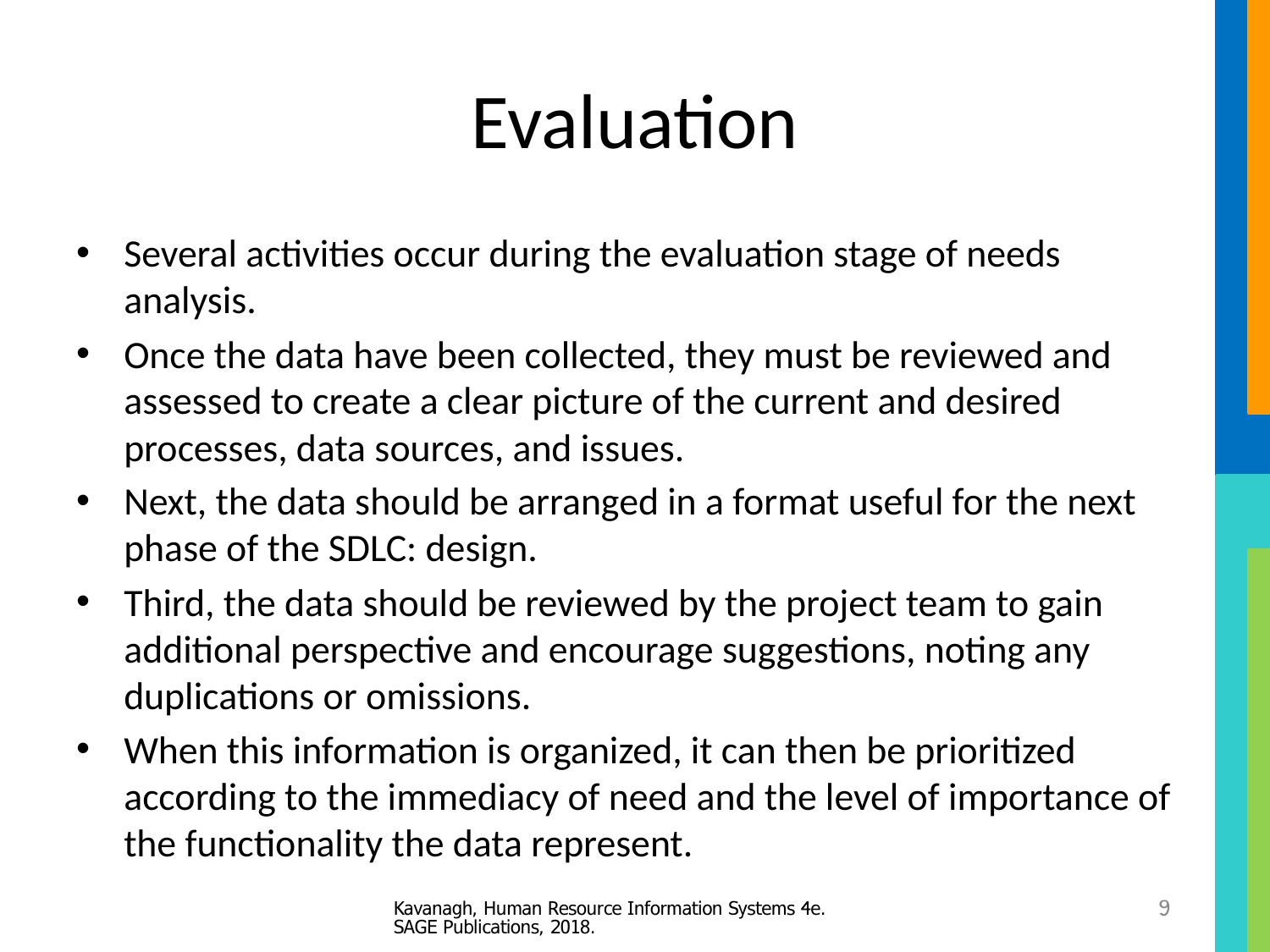

# Evaluation
Several activities occur during the evaluation stage of needs analysis.
Once the data have been collected, they must be reviewed and assessed to create a clear picture of the current and desired processes, data sources, and issues.
Next, the data should be arranged in a format useful for the next phase of the SDLC: design.
Third, the data should be reviewed by the project team to gain additional perspective and encourage suggestions, noting any duplications or omissions.
When this information is organized, it can then be prioritized according to the immediacy of need and the level of importance of the functionality the data represent.

Kavanagh, Human Resource Information Systems 4e. SAGE Publications, 2018.
9